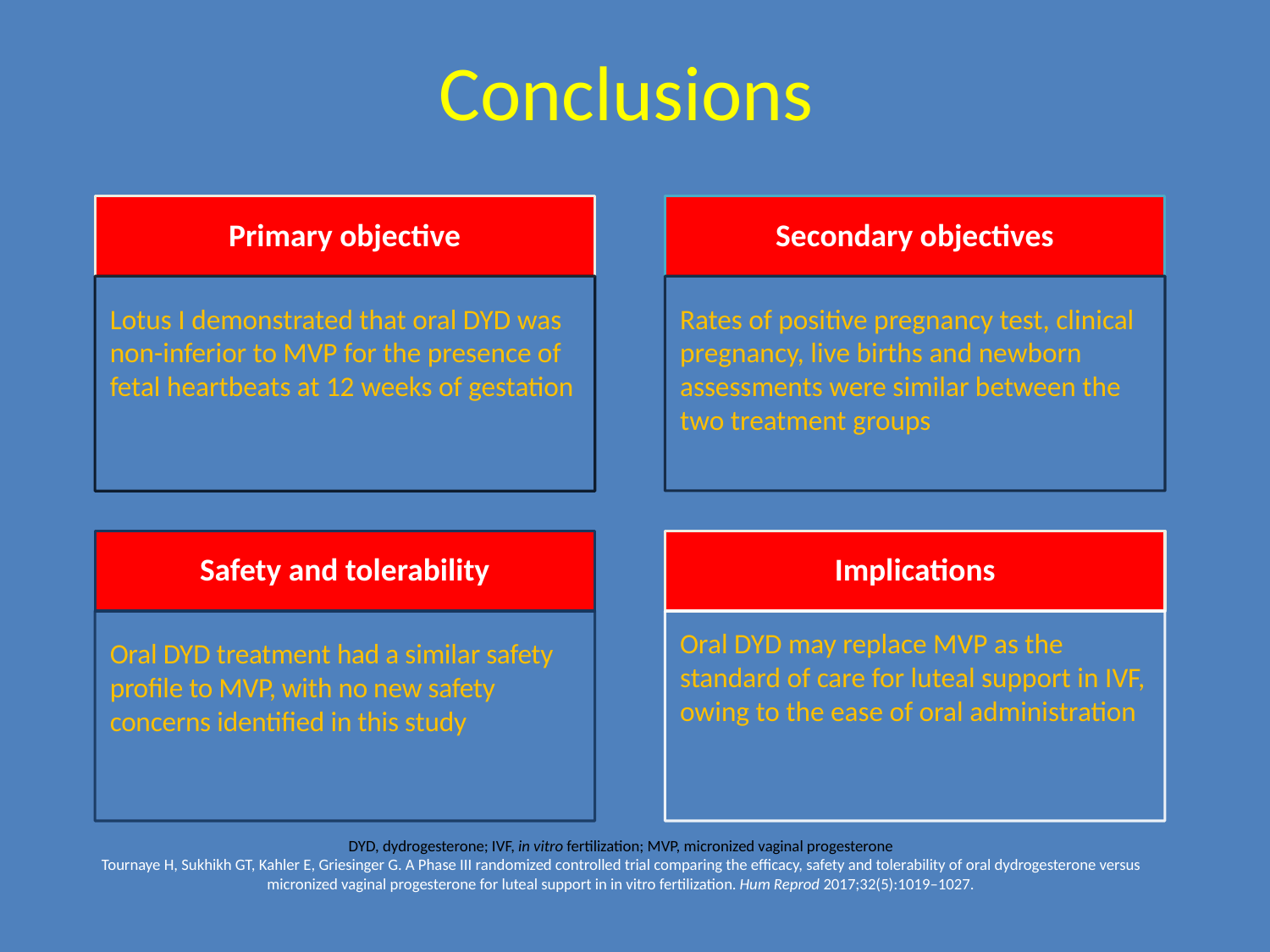

# Conclusions
Primary objective
Lotus I demonstrated that oral DYD was non-inferior to MVP for the presence of fetal heartbeats at 12 weeks of gestation

Secondary objectives
Rates of positive pregnancy test, clinical pregnancy, live births and newborn assessments were similar between the two treatment groups
Safety and tolerability
Implications
Oral DYD treatment had a similar safety profile to MVP, with no new safety concerns identified in this study

Oral DYD may replace MVP as the standard of care for luteal support in IVF, owing to the ease of oral administration
DYD, dydrogesterone; IVF, in vitro fertilization; MVP, micronized vaginal progesterone
Tournaye H, Sukhikh GT, Kahler E, Griesinger G. A Phase III randomized controlled trial comparing the efficacy, safety and tolerability of oral dydrogesterone versus micronized vaginal progesterone for luteal support in in vitro fertilization. Hum Reprod 2017;32(5):1019–1027.